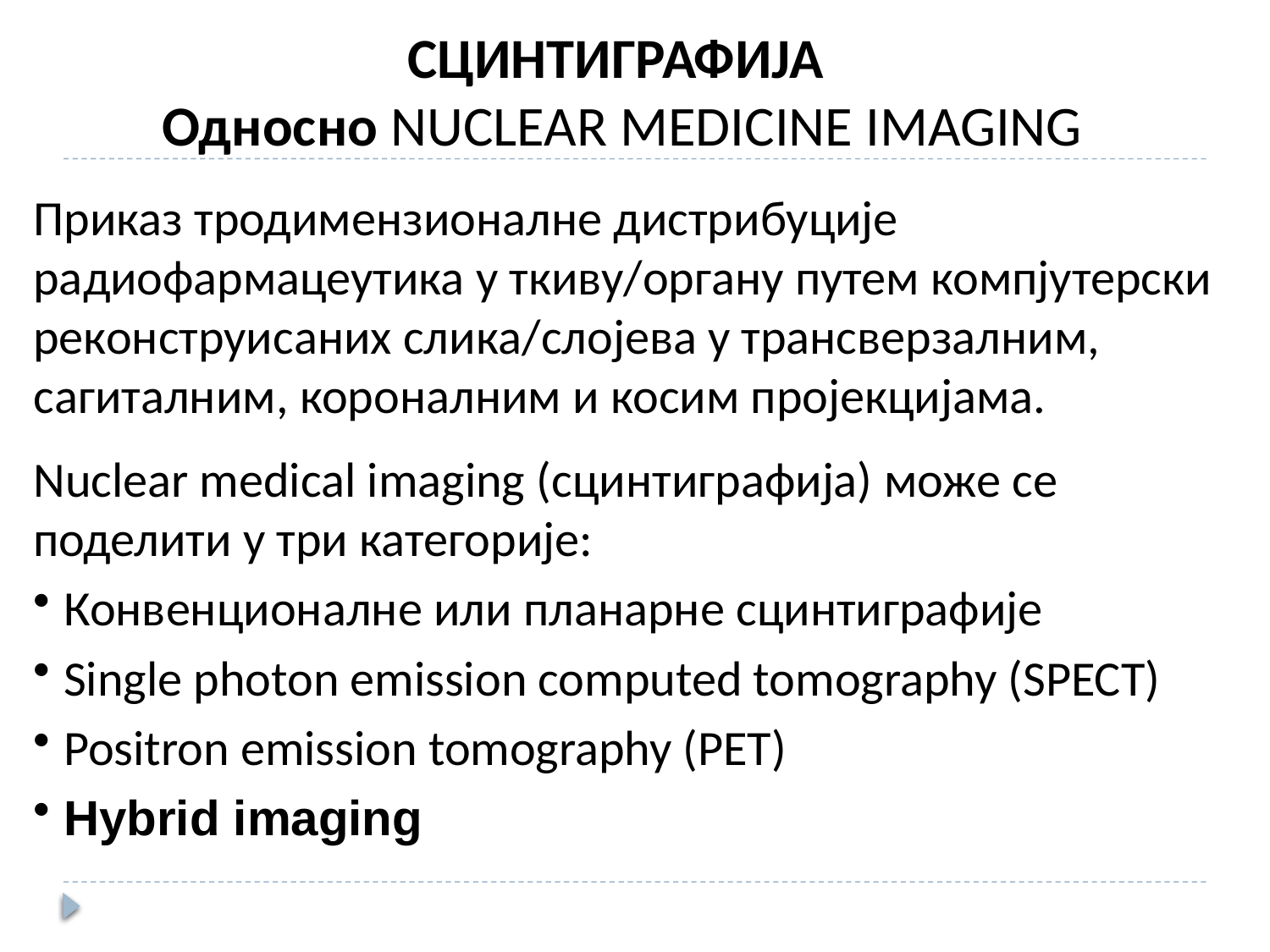

СЦИНТИГРАФИЈА
Односно NUCLEAR MEDICINE IMAGING
Приказ тродимензионалне дистрибуције радиофармацеутика у ткиву/органу путем компјутерски реконструисаних слика/слојева у трансверзалним, сагиталним, короналним и косим пројекцијама.
Nuclear medical imaging (сцинтиграфија) може се поделити у три категорије:
Конвенционалне или планарне сцинтиграфије
Single photon emission computed tomography (SPECT)
Positron emission tomography (PET)
Hybrid imaging